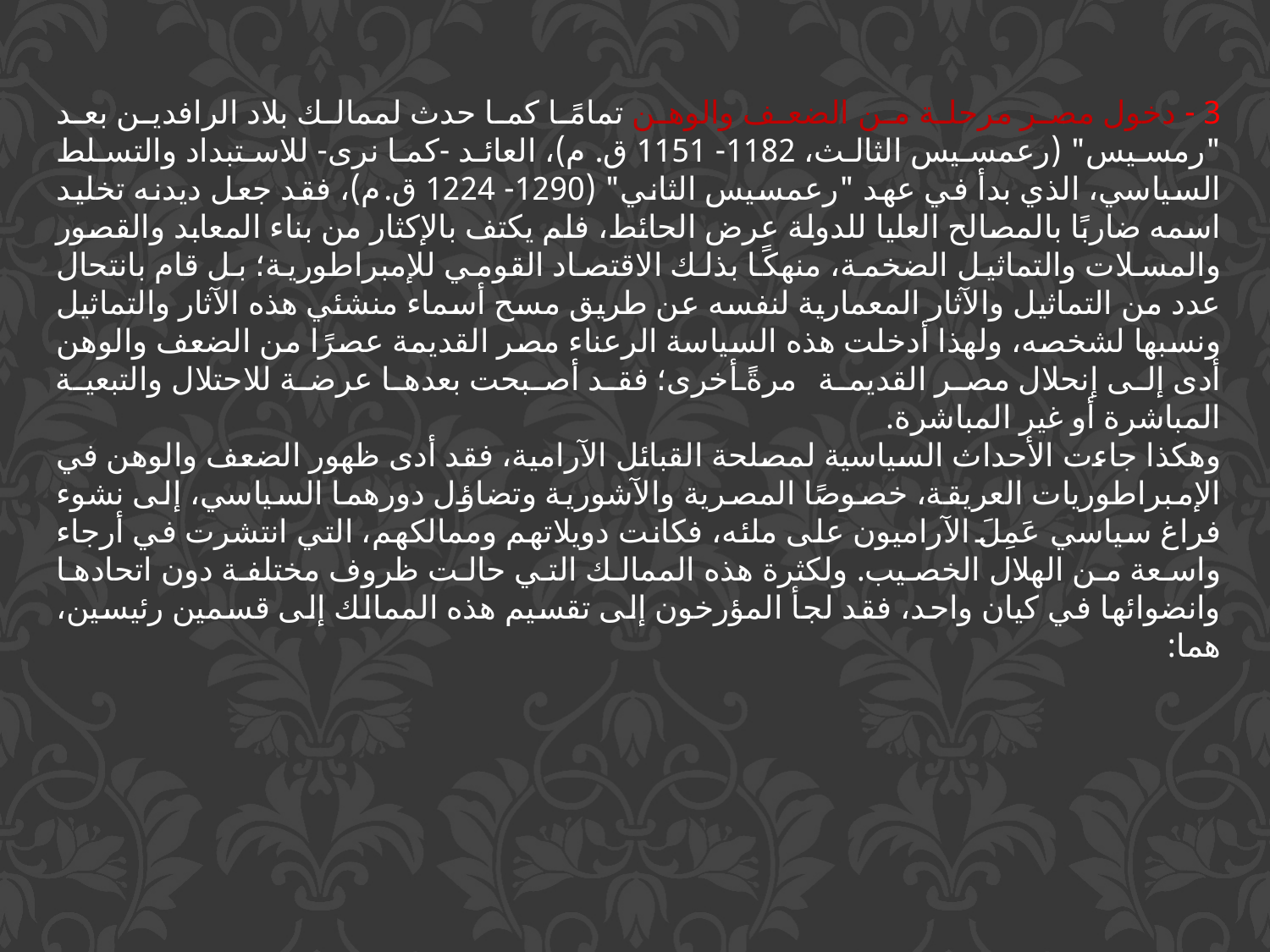

3 - دخول مصر مرحلة من الضعف والوهن تمامًا كما حدث لممالك بلاد الرافدين بعد "رمسيس" (رعمسيس الثالث، 1182- 1151 ق.م)، العائد -كما نرى- للاستبداد والتسلط السياسي، الذي بدأ في عهد "رعمسيس الثاني" (1290- 1224 ق.م)، فقد جعل ديدنه تخليد اسمه ضاربًا بالمصالح العليا للدولة عرض الحائط، فلم يكتف بالإكثار من بناء المعابد والقصور والمسلات والتماثيل الضخمة، منهكًا بذلك الاقتصاد القومي للإمبراطورية؛ بل قام بانتحال عدد من التماثيل والآثار المعمارية لنفسه عن طريق مسح أسماء منشئي هذه الآثار والتماثيل ونسبها لشخصه، ولهذا أدخلت هذه السياسة الرعناء مصر القديمة عصرًا من الضعف والوهن أدى إلى إنحلال مصر القديمة مرةً أخرى؛ فقد أصبحت بعدها عرضة للاحتلال والتبعية المباشرة أو غير المباشرة.
وهكذا جاءت الأحداث السياسية لمصلحة القبائل الآرامية، فقد أدى ظهور الضعف والوهن في الإمبراطوريات العريقة، خصوصًا المصرية والآشورية وتضاؤل دورهما السياسي، إلى نشوء فراغ سياسي عَمِلَ الآراميون على ملئه، فكانت دويلاتهم وممالكهم، التي انتشرت في أرجاء واسعة من الهلال الخصيب. ولكثرة هذه الممالك التي حالت ظروف مختلفة دون اتحادها وانضوائها في كيان واحد، فقد لجأ المؤرخون إلى تقسيم هذه الممالك إلى قسمين رئيسين، هما: